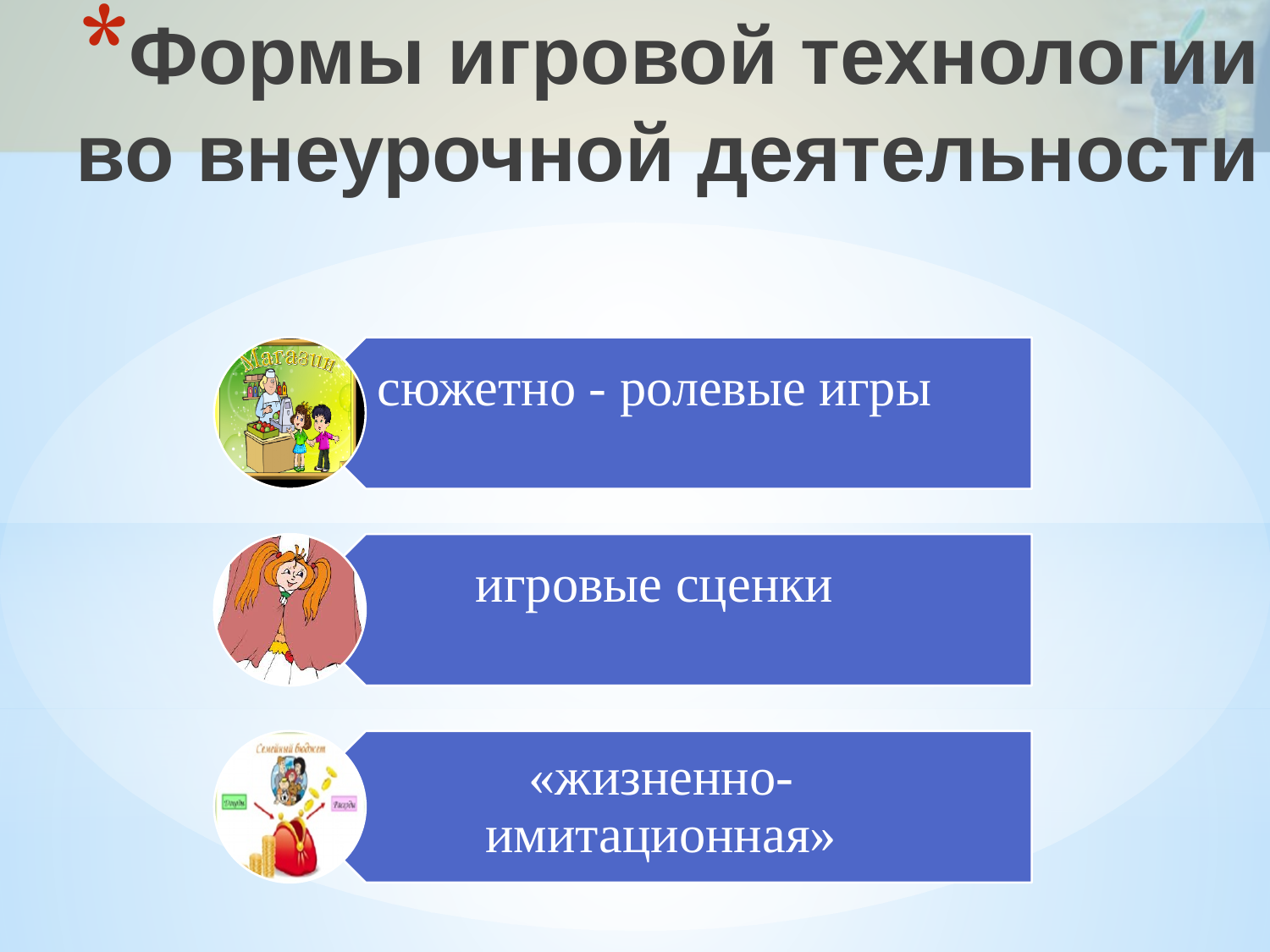

# Формы игровой технологии во внеурочной деятельности

сюжетно - ролевые игры

игровые сценки

«жизненно-имитационная»